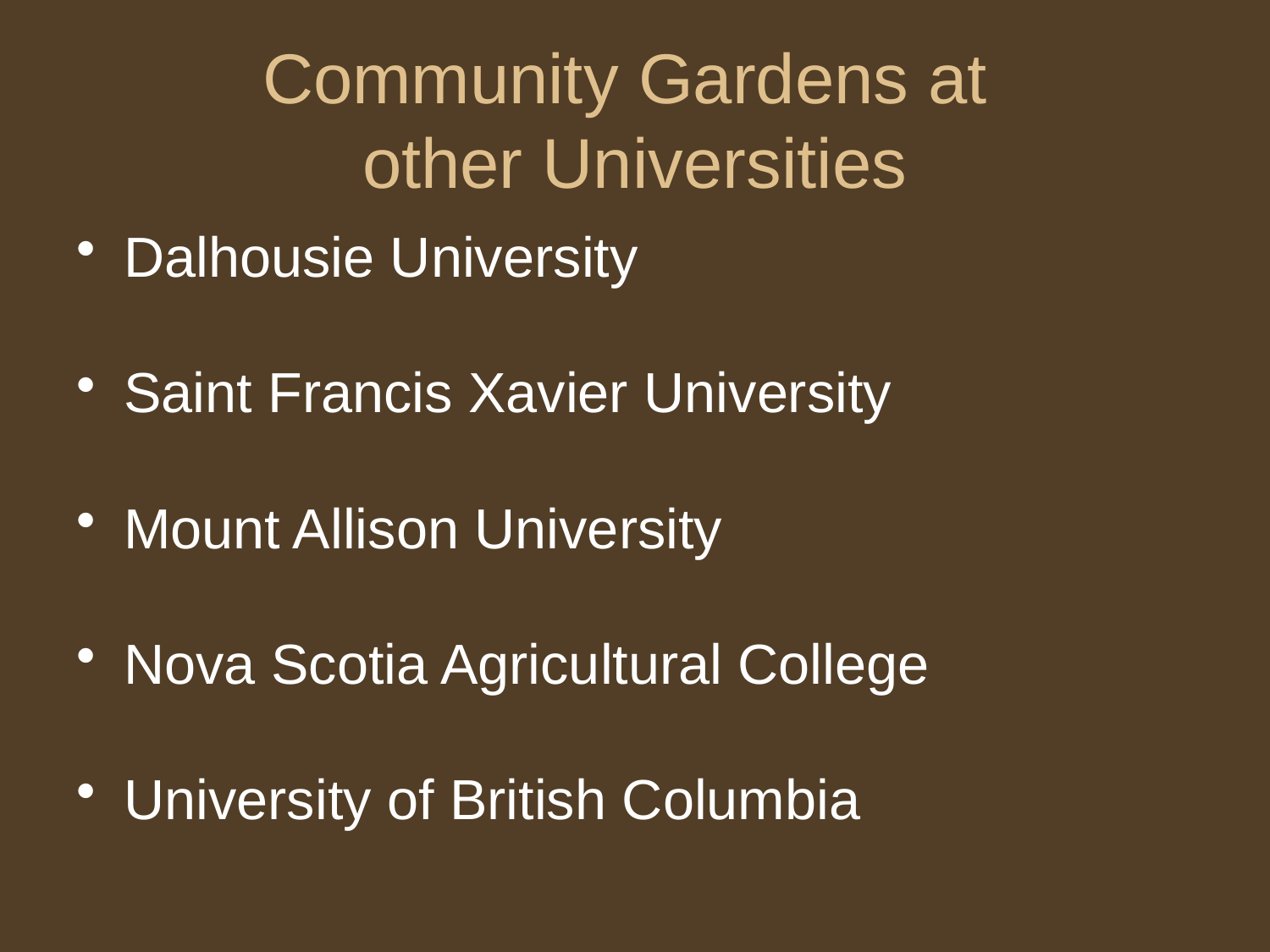

# Community Gardens at other Universities
Dalhousie University
Saint Francis Xavier University
Mount Allison University
Nova Scotia Agricultural College
University of British Columbia